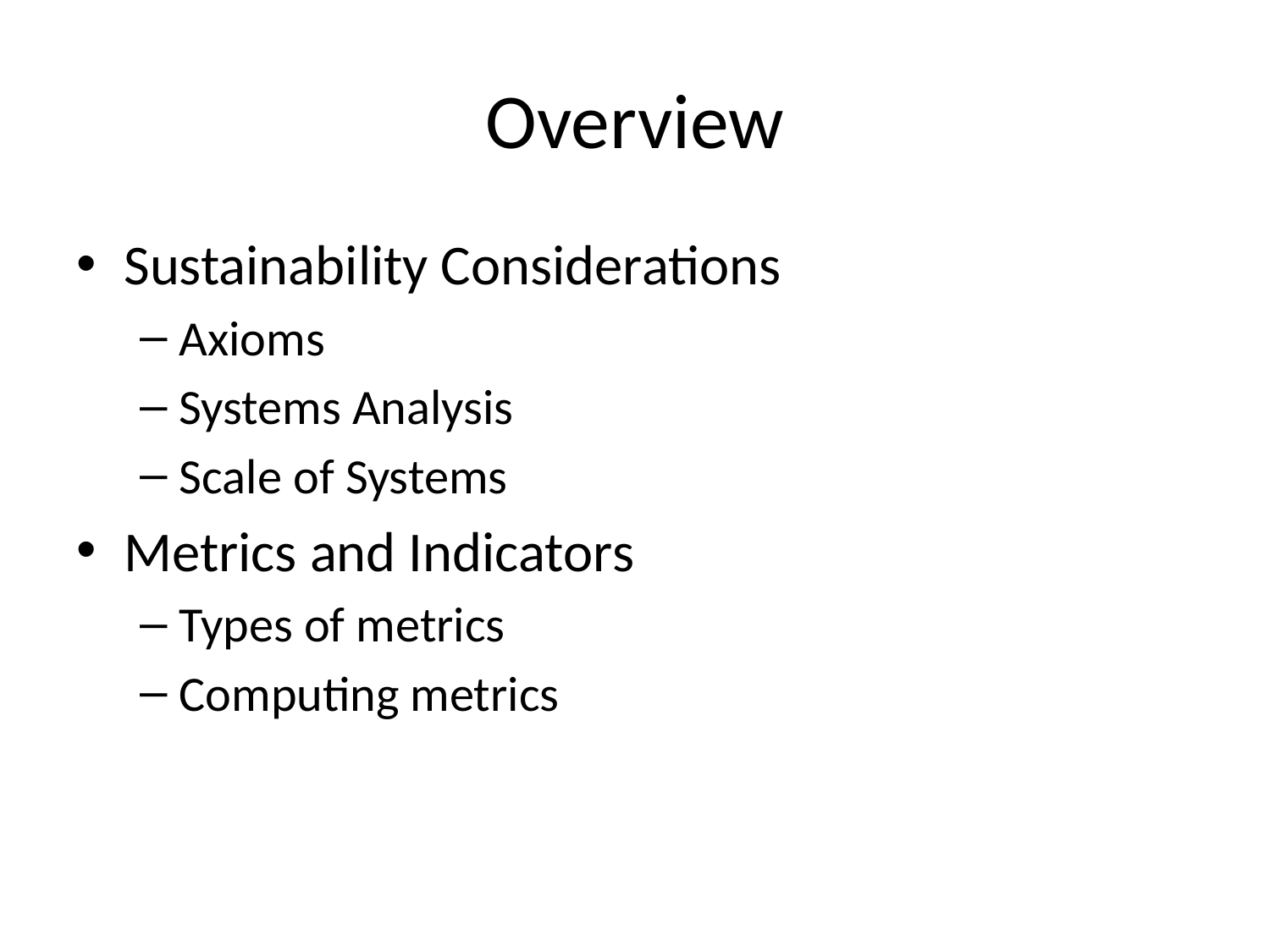

# Overview
Sustainability Considerations
Axioms
Systems Analysis
Scale of Systems
Metrics and Indicators
Types of metrics
Computing metrics